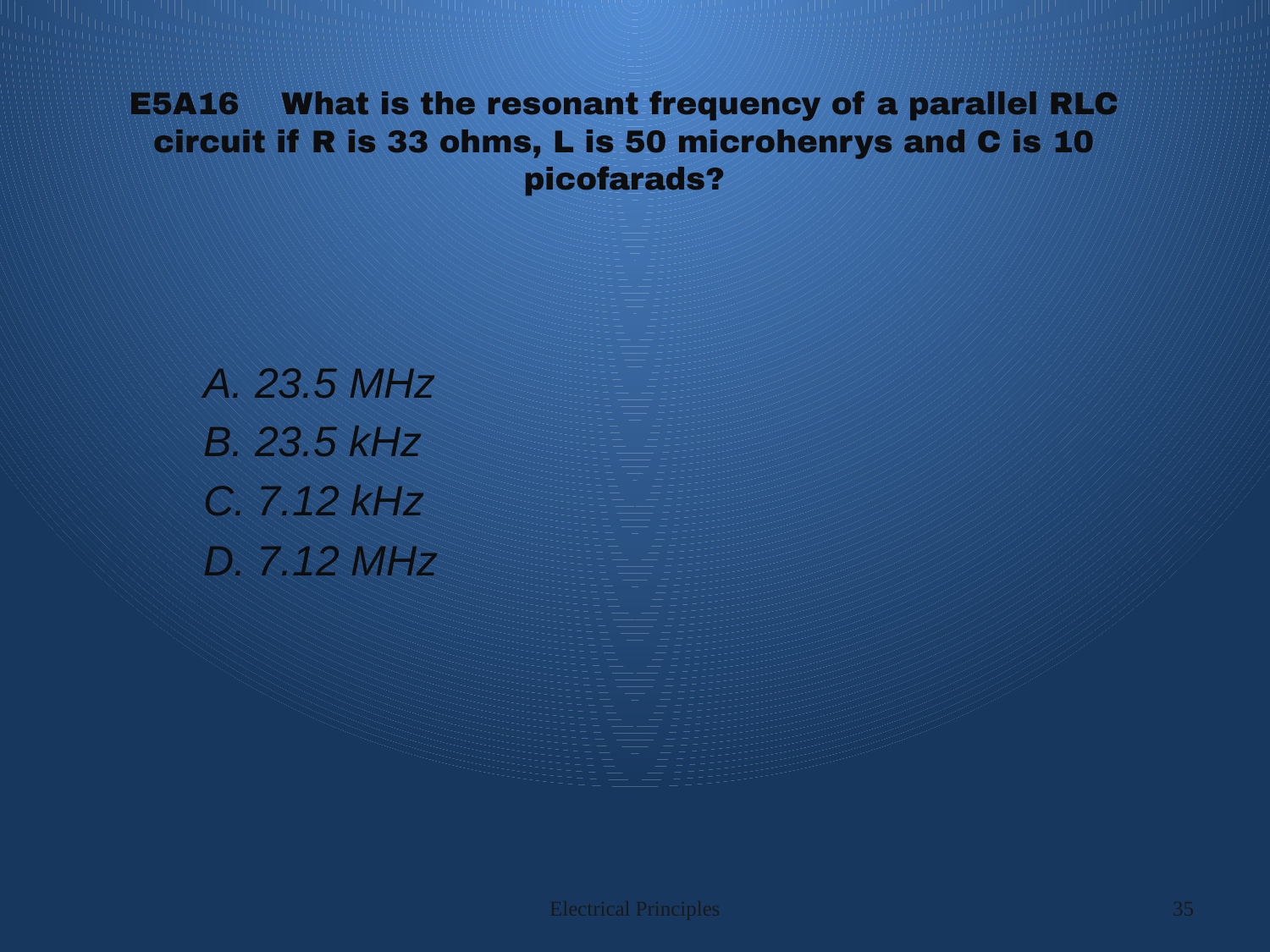

# E5A16    What is the resonant frequency of a parallel RLC circuit if R is 33 ohms, L is 50 microhenrys and C is 10 picofarads?
A. 23.5 MHz
B. 23.5 kHz
C. 7.12 kHz
D. 7.12 MHz
Electrical Principles
35